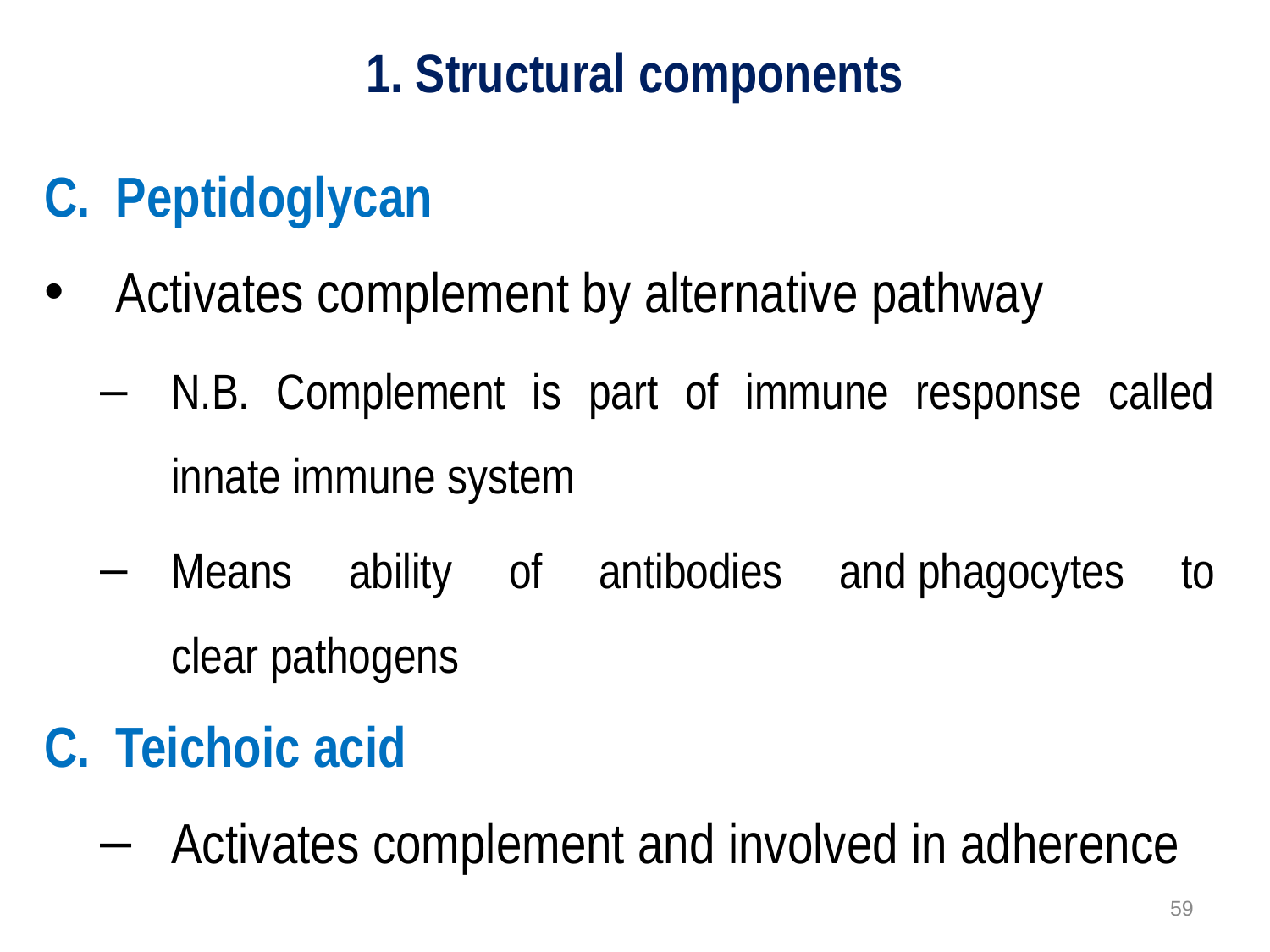

# 1. Structural components
Peptidoglycan
Activates complement by alternative pathway
N.B. Complement is part of immune response called innate immune system
Means ability of antibodies and phagocytes to clear pathogens
Teichoic acid
Activates complement and involved in adherence

59